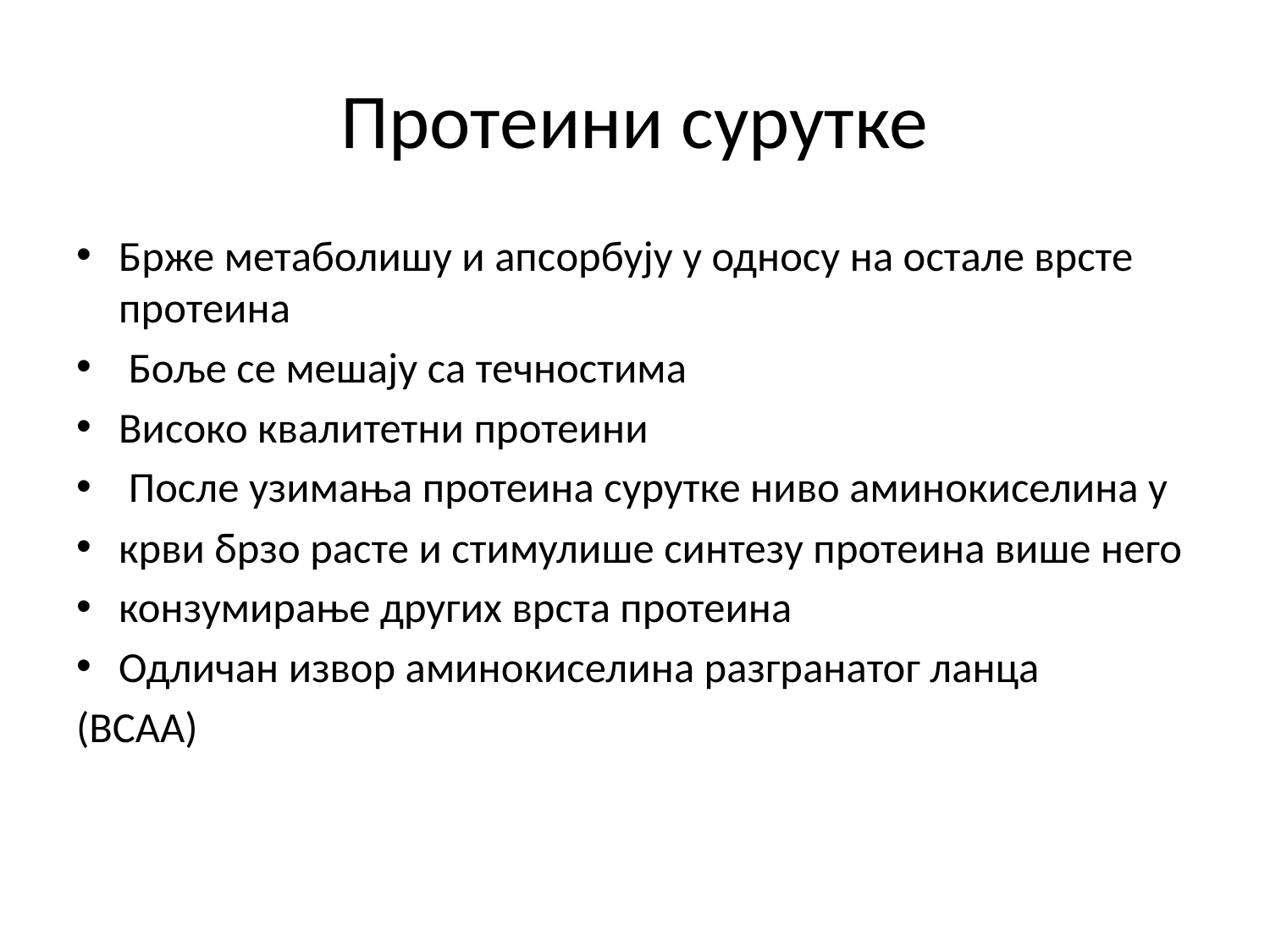

# Протеини сурутке
Брже метаболишу и апсорбују у односу на остале врсте протеина
 Боље се мешају са течностима
Високо квалитетни протеини
 После узимања протеина сурутке ниво аминокиселина у
крви брзо расте и стимулише синтезу протеина више него
конзумирање других врста протеина
Одличан извор аминокиселина разгранатог ланца
(BCAA)